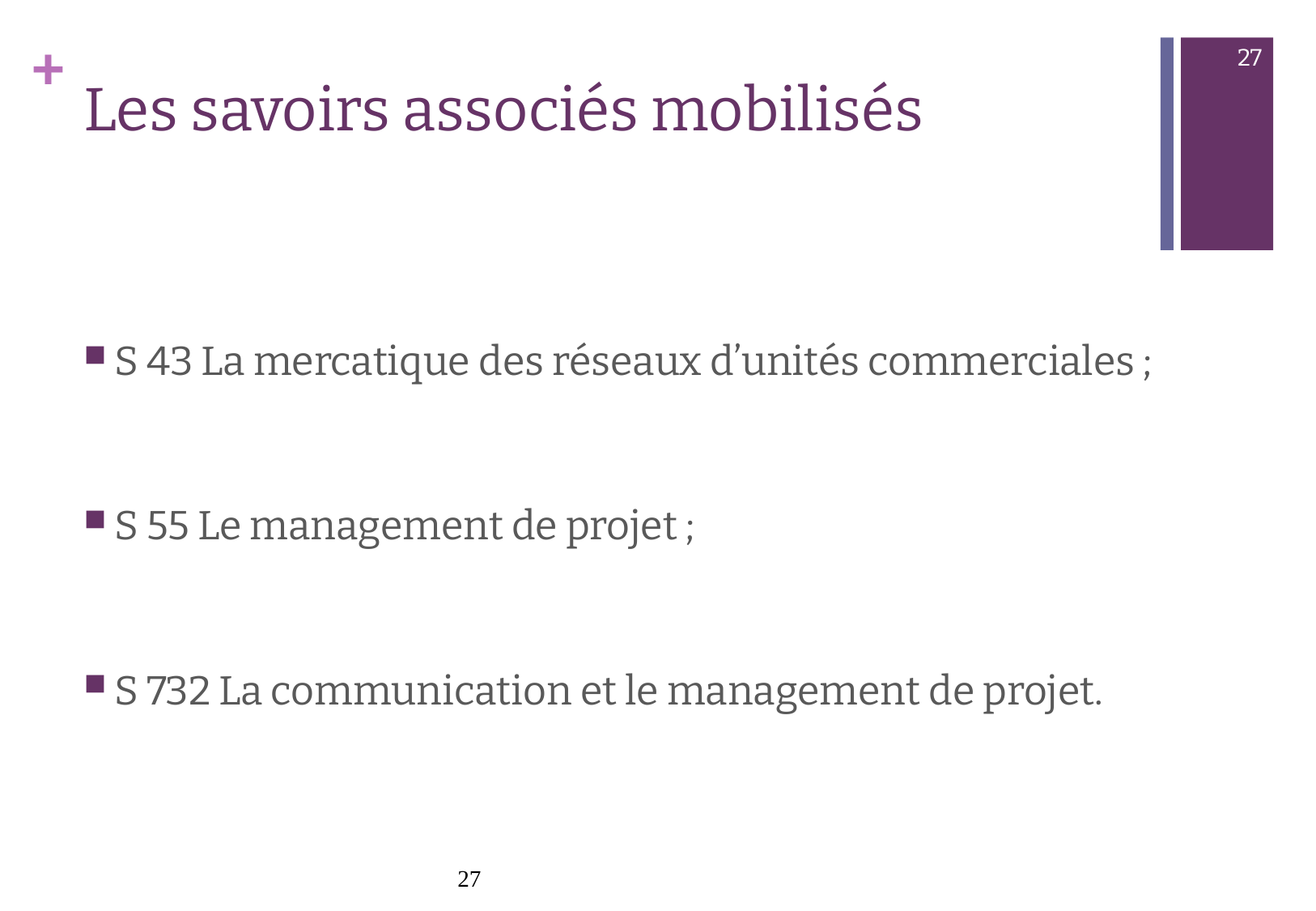

27
# Les savoirs associés mobilisés
S 43 La mercatique des réseaux d’unités commerciales ;

S 55 Le management de projet ;

S 732 La communication et le management de projet.

27